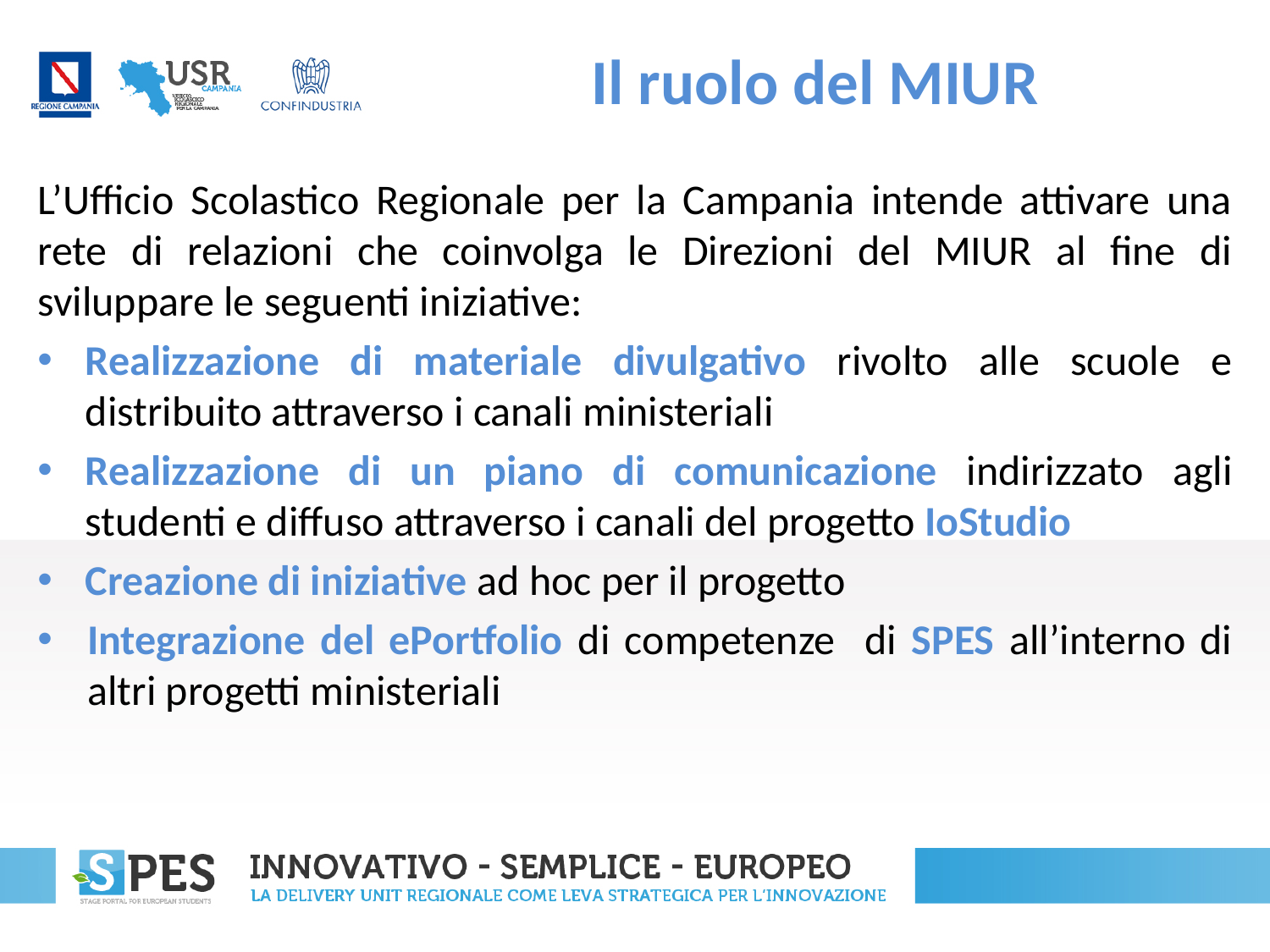

# Il ruolo del MIUR
L’Ufficio Scolastico Regionale per la Campania intende attivare una rete di relazioni che coinvolga le Direzioni del MIUR al fine di sviluppare le seguenti iniziative:
Realizzazione di materiale divulgativo rivolto alle scuole e distribuito attraverso i canali ministeriali
Realizzazione di un piano di comunicazione indirizzato agli studenti e diffuso attraverso i canali del progetto IoStudio
Creazione di iniziative ad hoc per il progetto
Integrazione del ePortfolio di competenze  di SPES all’interno di altri progetti ministeriali